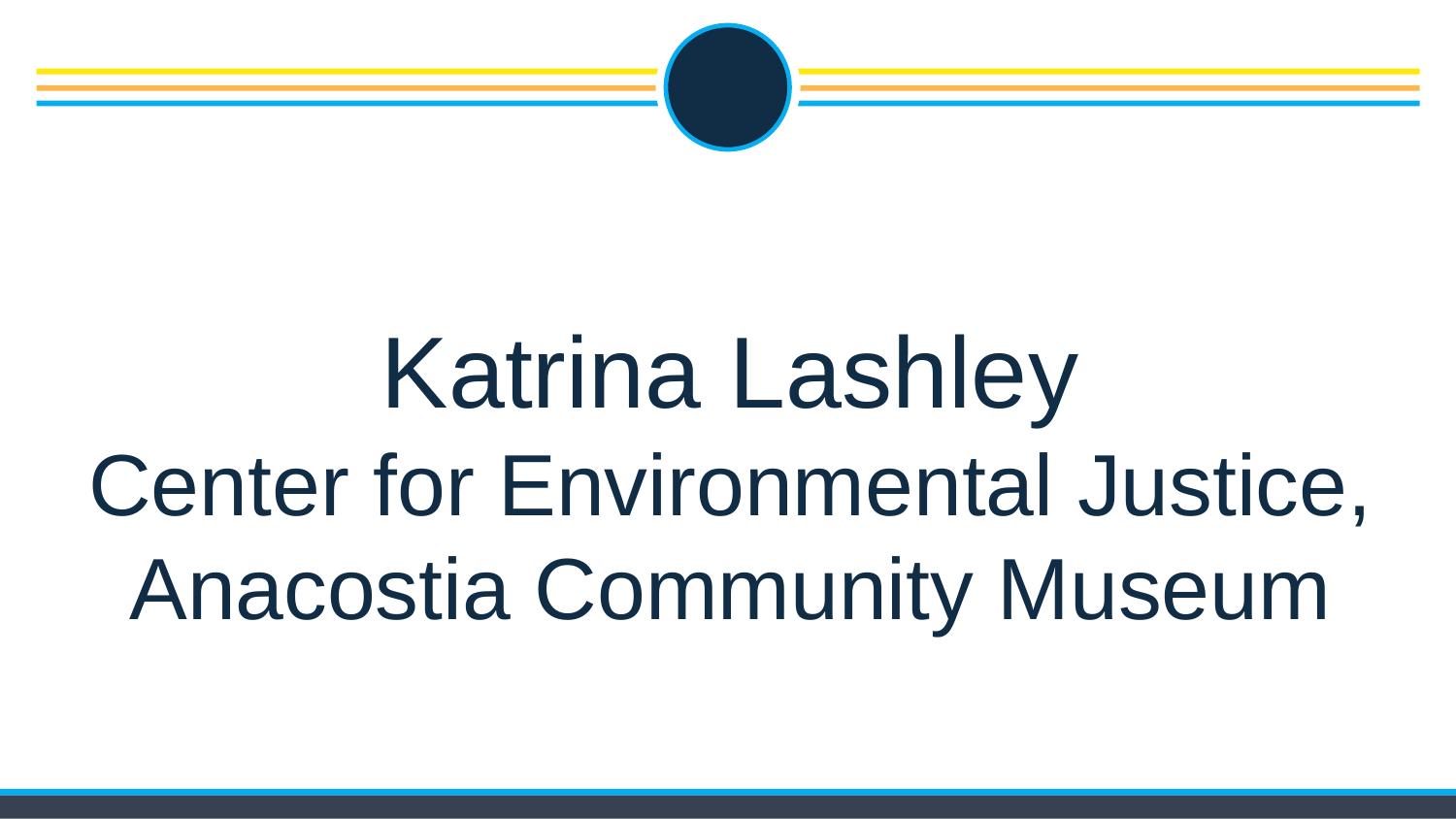

# Katrina Lashley
Center for Environmental Justice,
Anacostia Community Museum